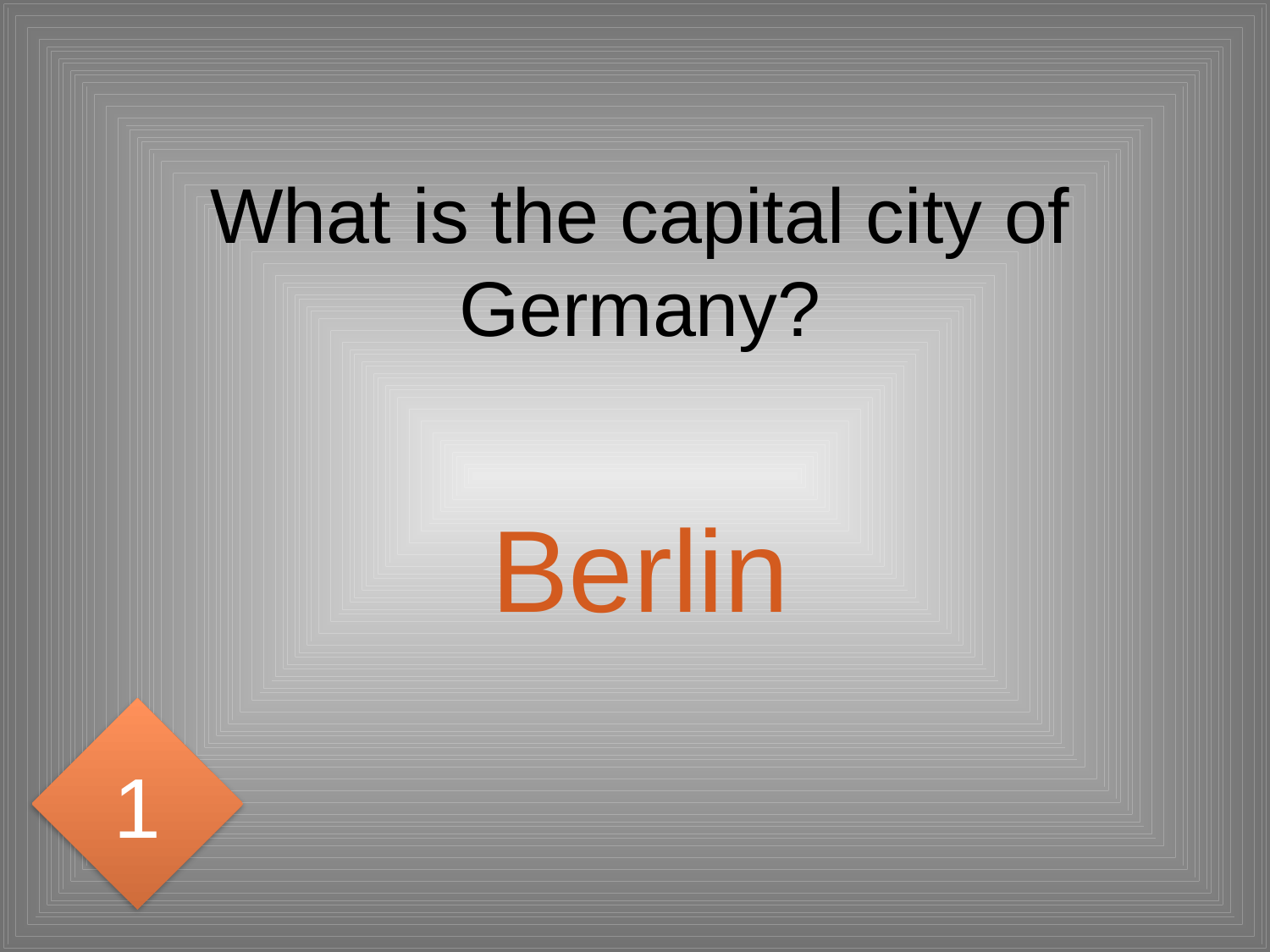

# What is the capital city of Germany?
Berlin
1